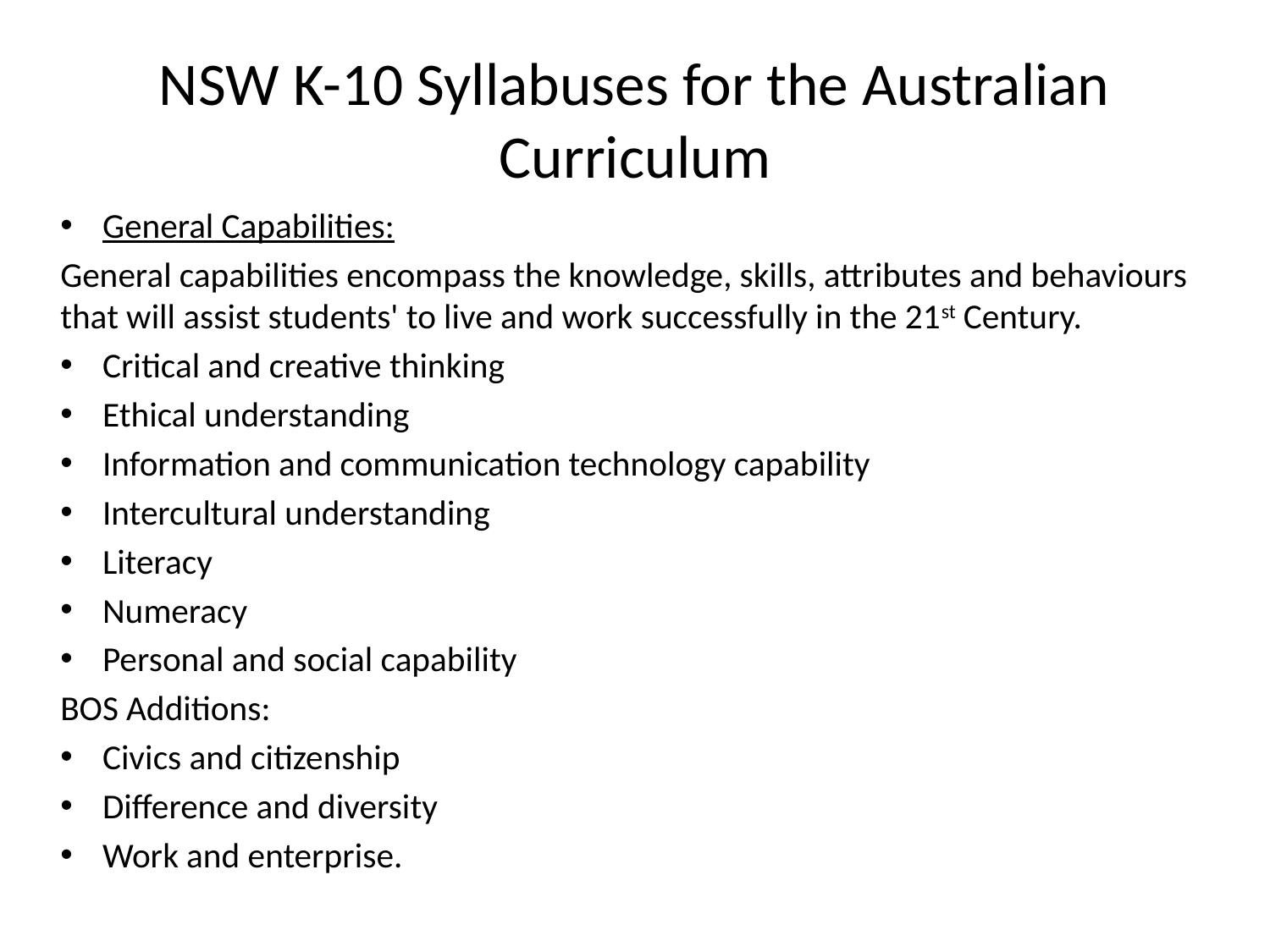

# NSW K-10 Syllabuses for the Australian Curriculum
General Capabilities:
General capabilities encompass the knowledge, skills, attributes and behaviours that will assist students' to live and work successfully in the 21st Century.
Critical and creative thinking
Ethical understanding
Information and communication technology capability
Intercultural understanding
Literacy
Numeracy
Personal and social capability
BOS Additions:
Civics and citizenship
Difference and diversity
Work and enterprise.